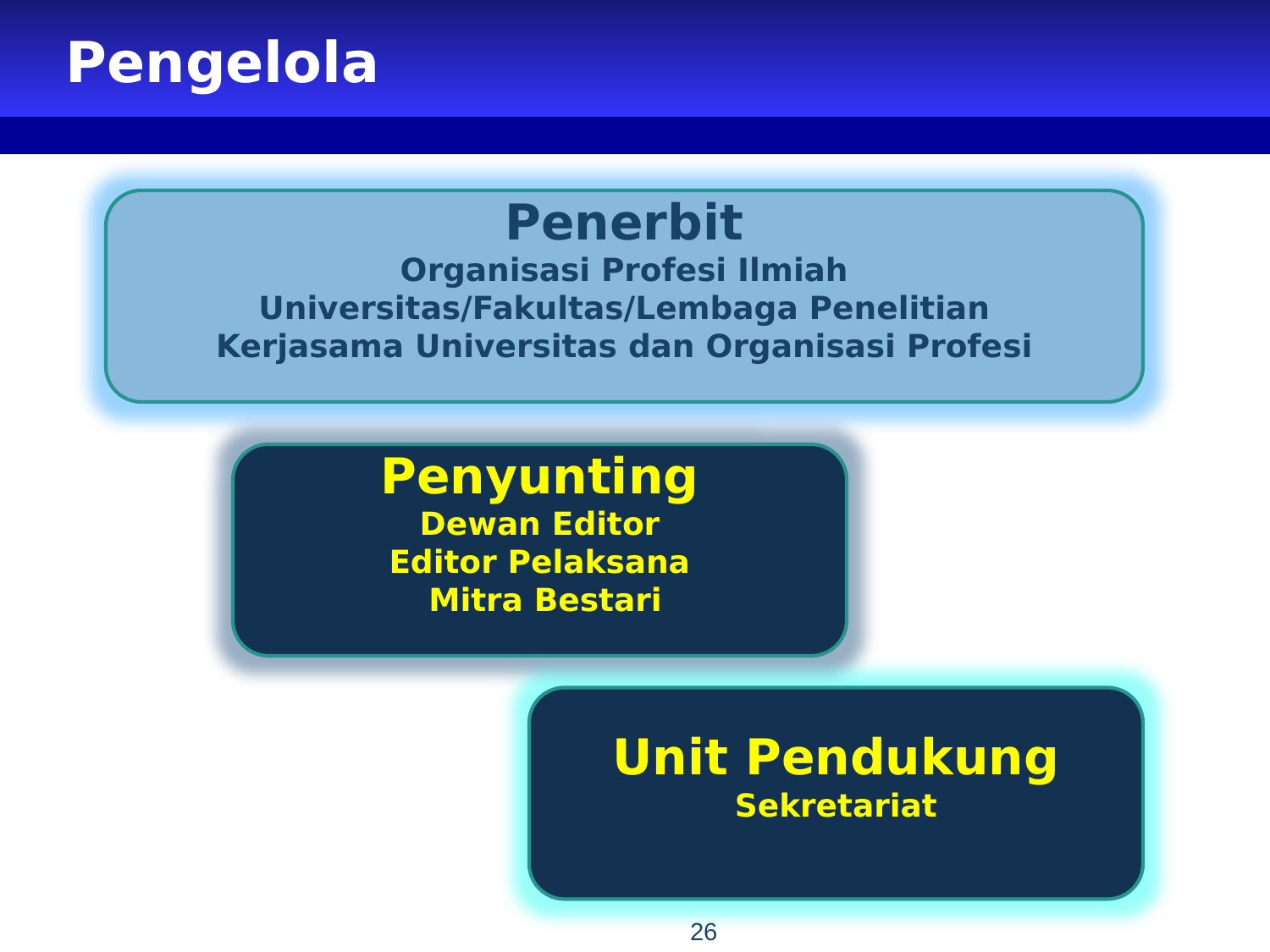

# Pengelola
Penerbit
Organisasi Profesi Ilmiah
Universitas/Fakultas/Lembaga Penelitian
Kerjasama Universitas dan Organisasi Profesi

Penyunting
Dewan Editor
Editor Pelaksana
 Mitra Bestari

Unit Pendukung
Sekretariat

26